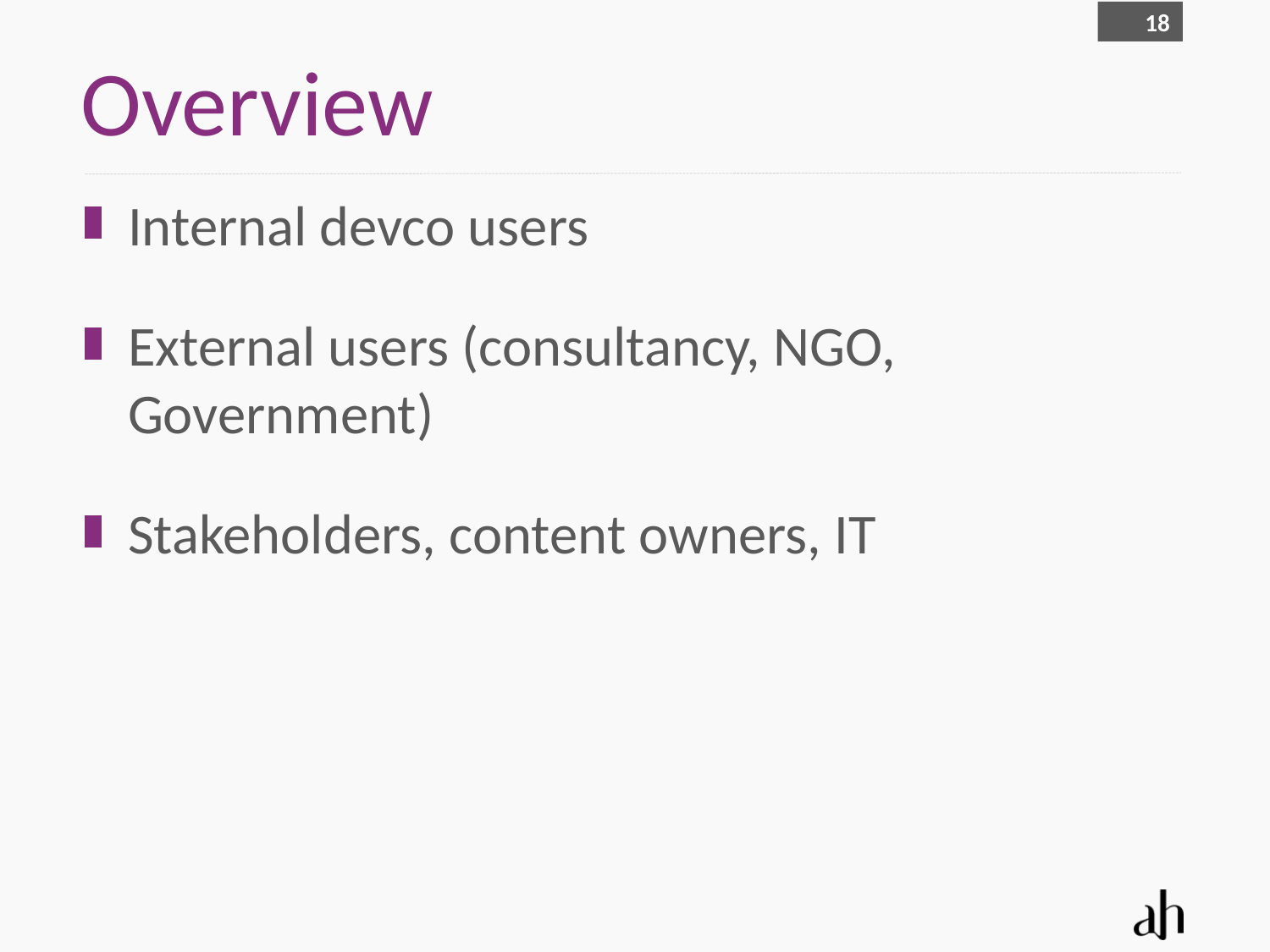

18
# Overview

Internal devco users
External users (consultancy, NGO, Government)
Stakeholders, content owners, IT